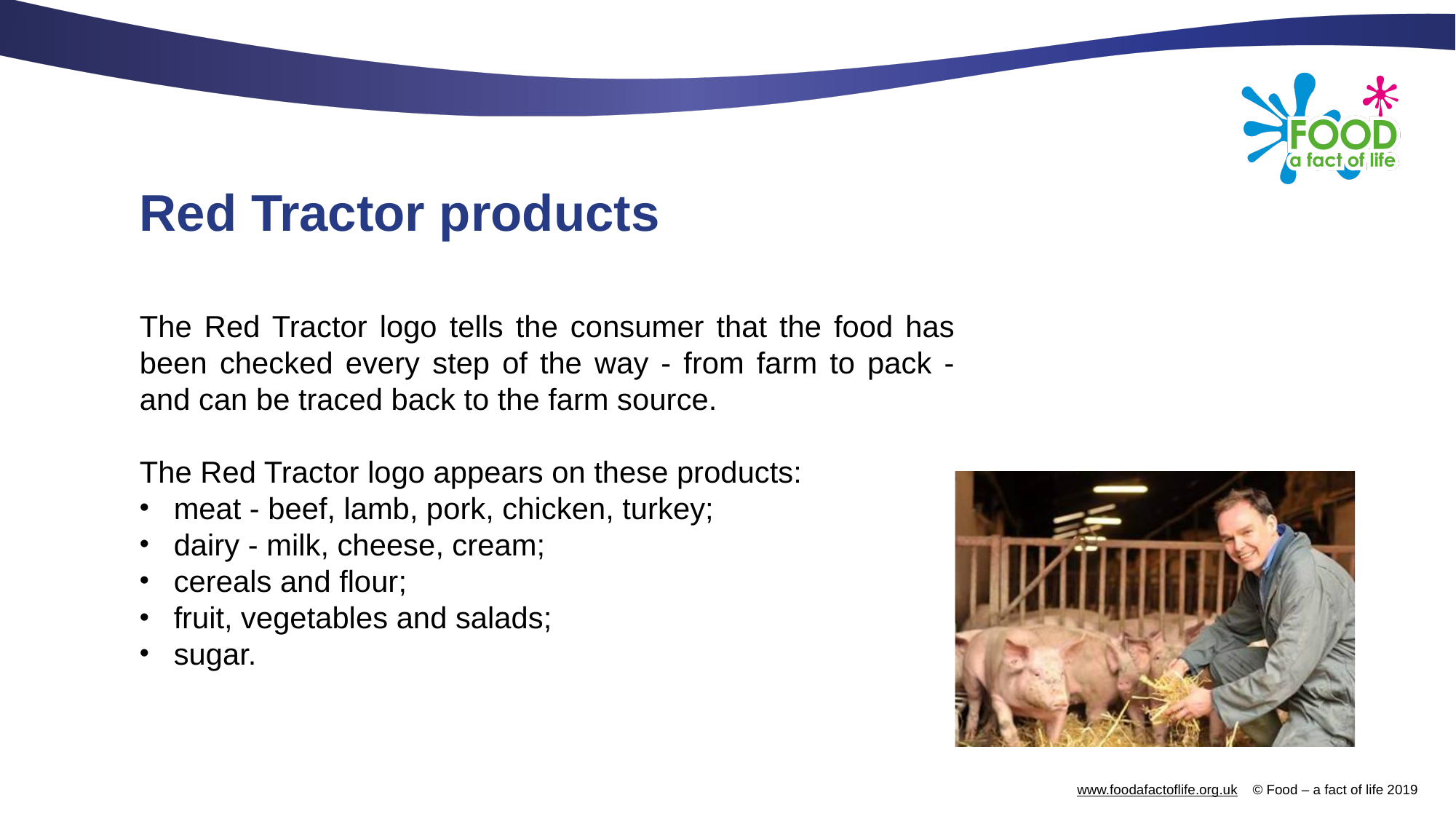

# Red Tractor products
The Red Tractor logo tells the consumer that the food has been checked every step of the way - from farm to pack - and can be traced back to the farm source.

The Red Tractor logo appears on these products:
meat - beef, lamb, pork, chicken, turkey;
dairy - milk, cheese, cream;
cereals and flour;
fruit, vegetables and salads;
sugar.